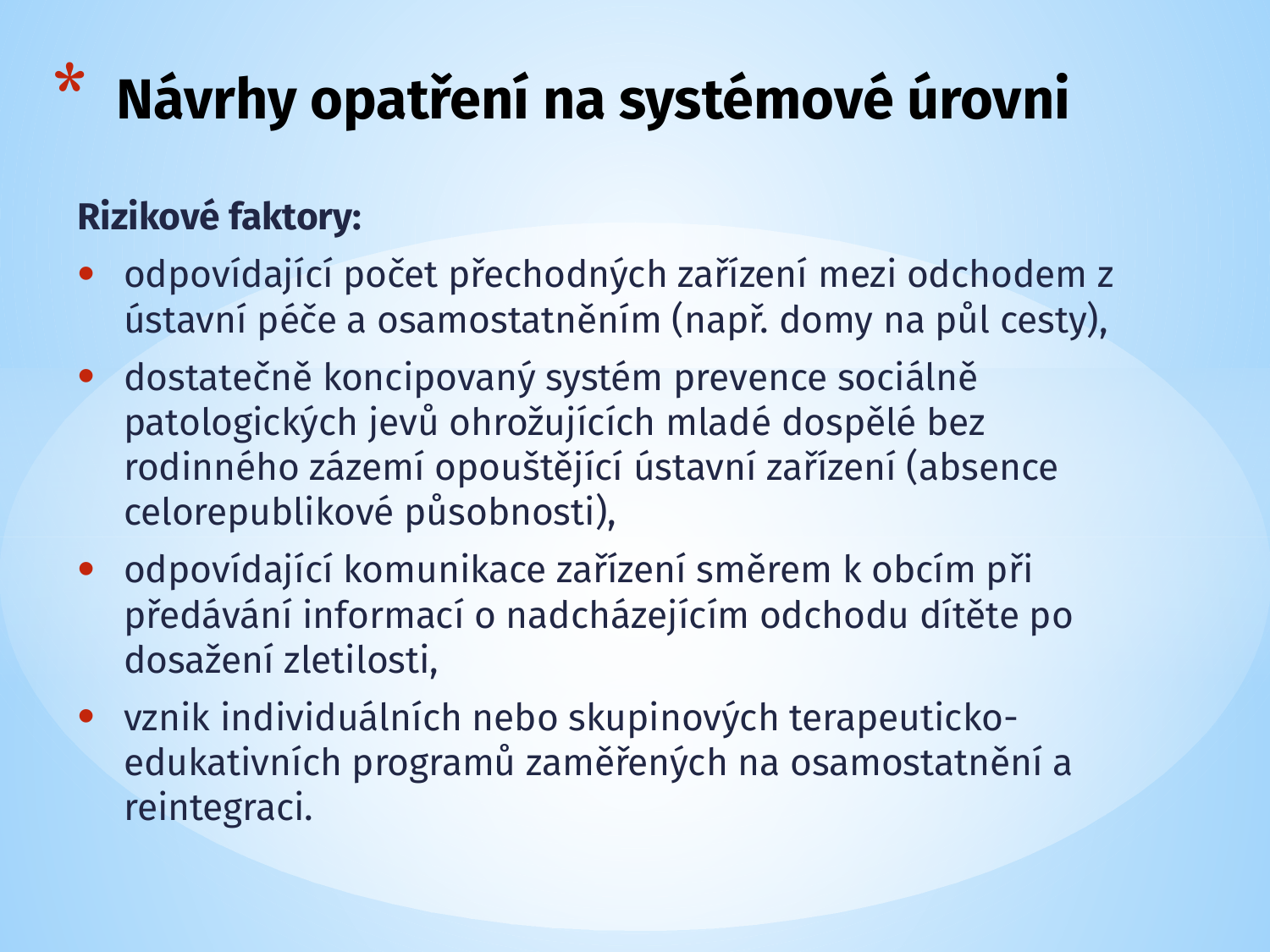

# Návrhy opatření na systémové úrovni
Rizikové faktory:
odpovídající počet přechodných zařízení mezi odchodem z ústavní péče a osamostatněním (např. domy na půl cesty),
dostatečně koncipovaný systém prevence sociálně patologických jevů ohrožujících mladé dospělé bez rodinného zázemí opouštějící ústavní zařízení (absence celorepublikové působnosti),
odpovídající komunikace zařízení směrem k obcím při předávání informací o nadcházejícím odchodu dítěte po dosažení zletilosti,
vznik individuálních nebo skupinových terapeuticko-edukativních programů zaměřených na osamostatnění a reintegraci.